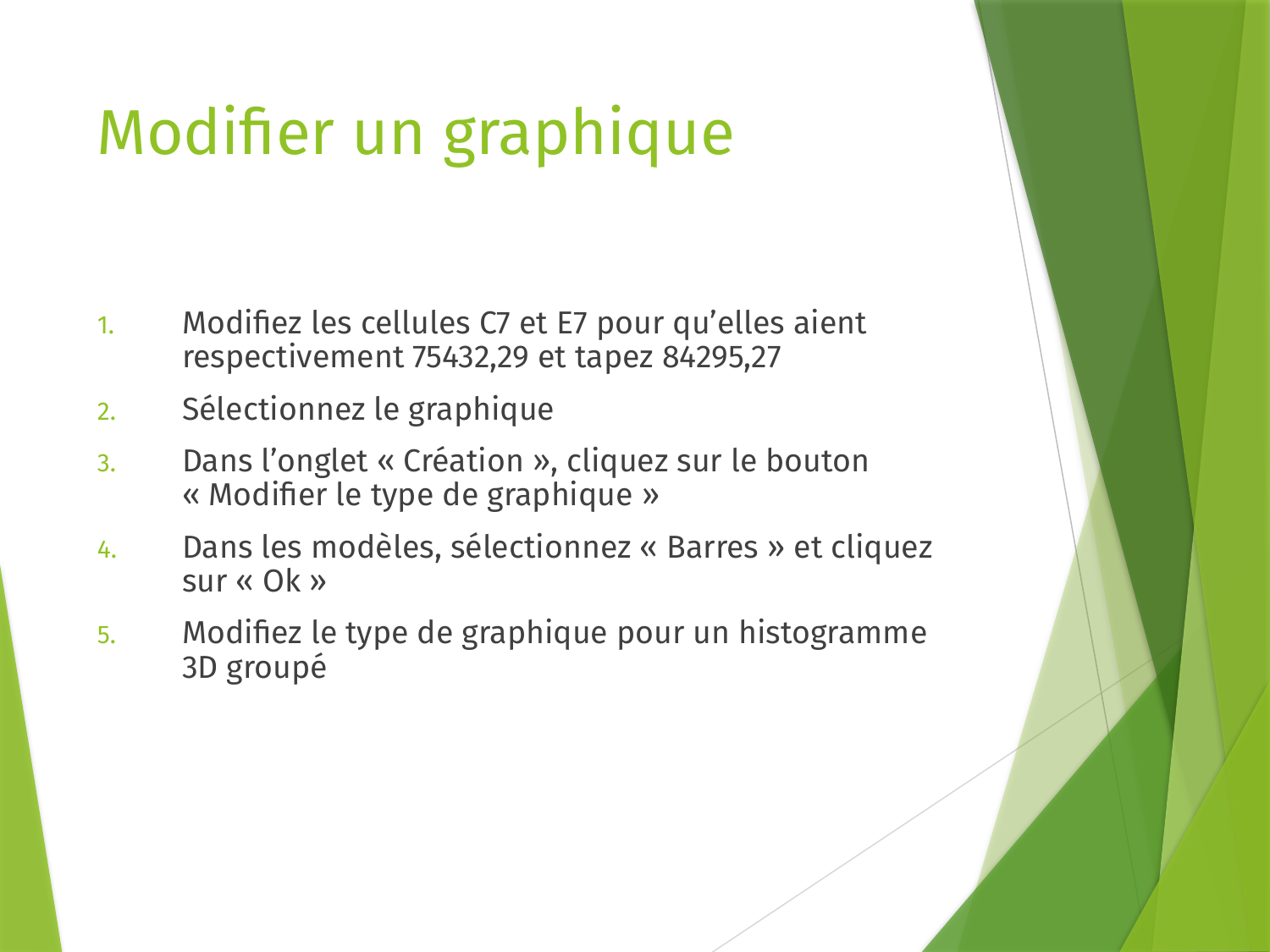

# Modifier un graphique
Modifiez les cellules C7 et E7 pour qu’elles aient respectivement 75432,29 et tapez 84295,27
Sélectionnez le graphique
Dans l’onglet « Création », cliquez sur le bouton « Modifier le type de graphique »
Dans les modèles, sélectionnez « Barres » et cliquez sur « Ok »
Modifiez le type de graphique pour un histogramme 3D groupé